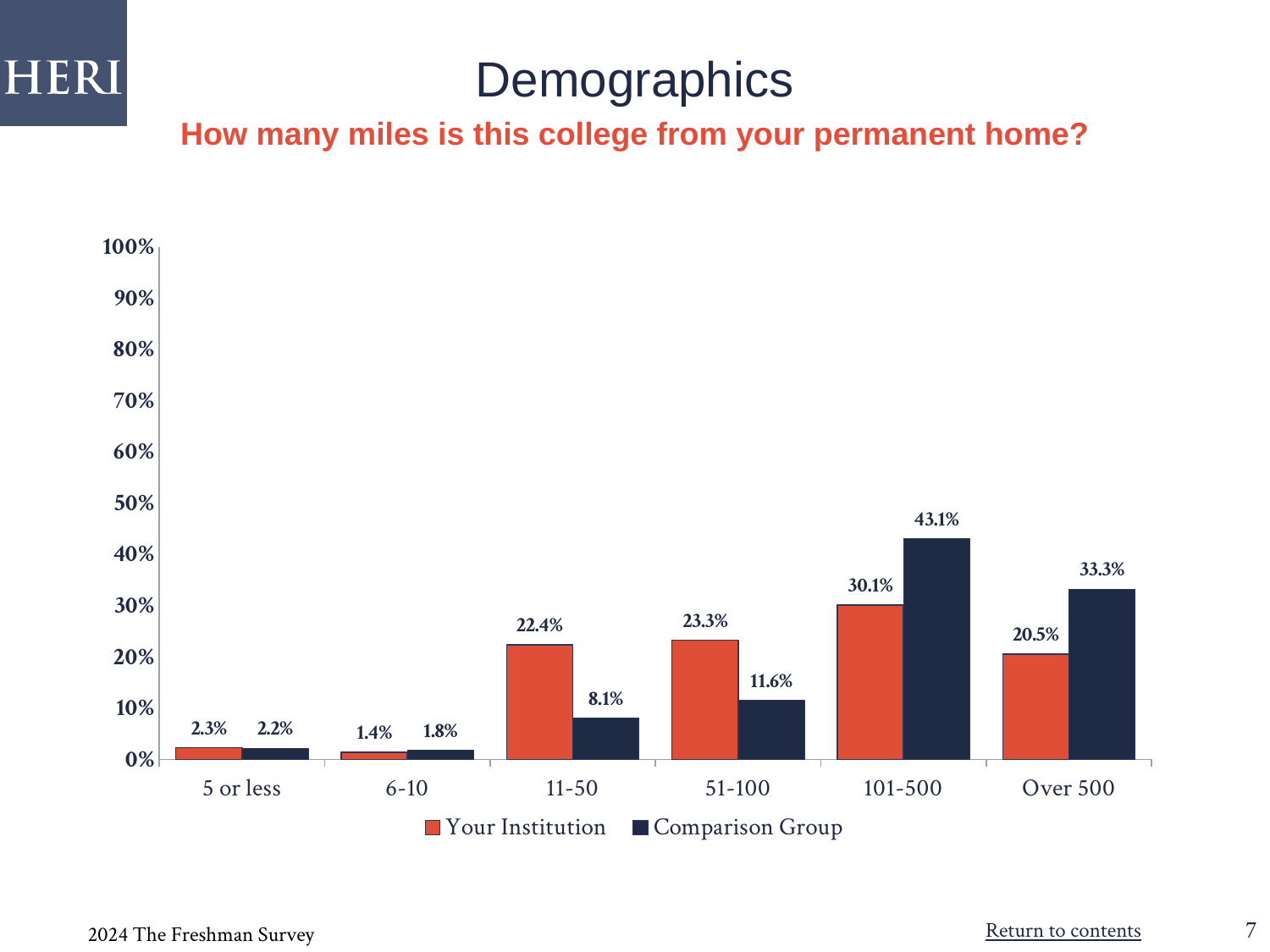

Demographics
How many miles is this college from your permanent home?

### Chart: Sex

| Category |
|---|

### Chart

| Category | Your Institution | Comparison Group |
|---|---|---|
| 5 or less | 0.0228 | 0.0219 |
| 6-10 | 0.0137 | 0.0183 |
| 11-50 | 0.2237 | 0.0809 |
| 51-100 | 0.2329 | 0.1158 |
| 101-500 | 0.3014 | 0.4306 |
| Over 500 | 0.2055 | 0.3325 |
2024 The Freshman Survey
Return to contents
7